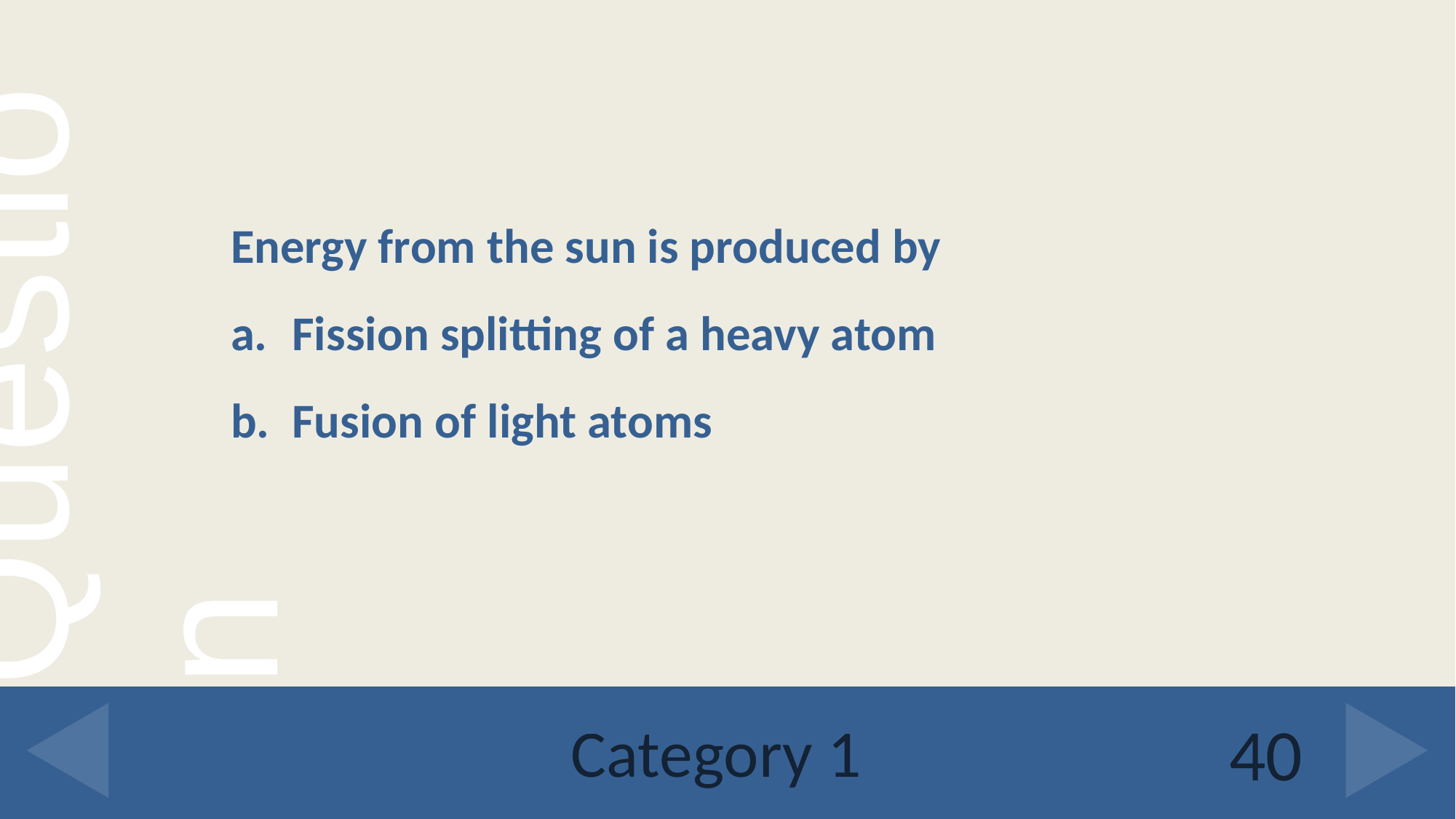

Energy from the sun is produced by
Fission splitting of a heavy atom
Fusion of light atoms

# Category 1
40